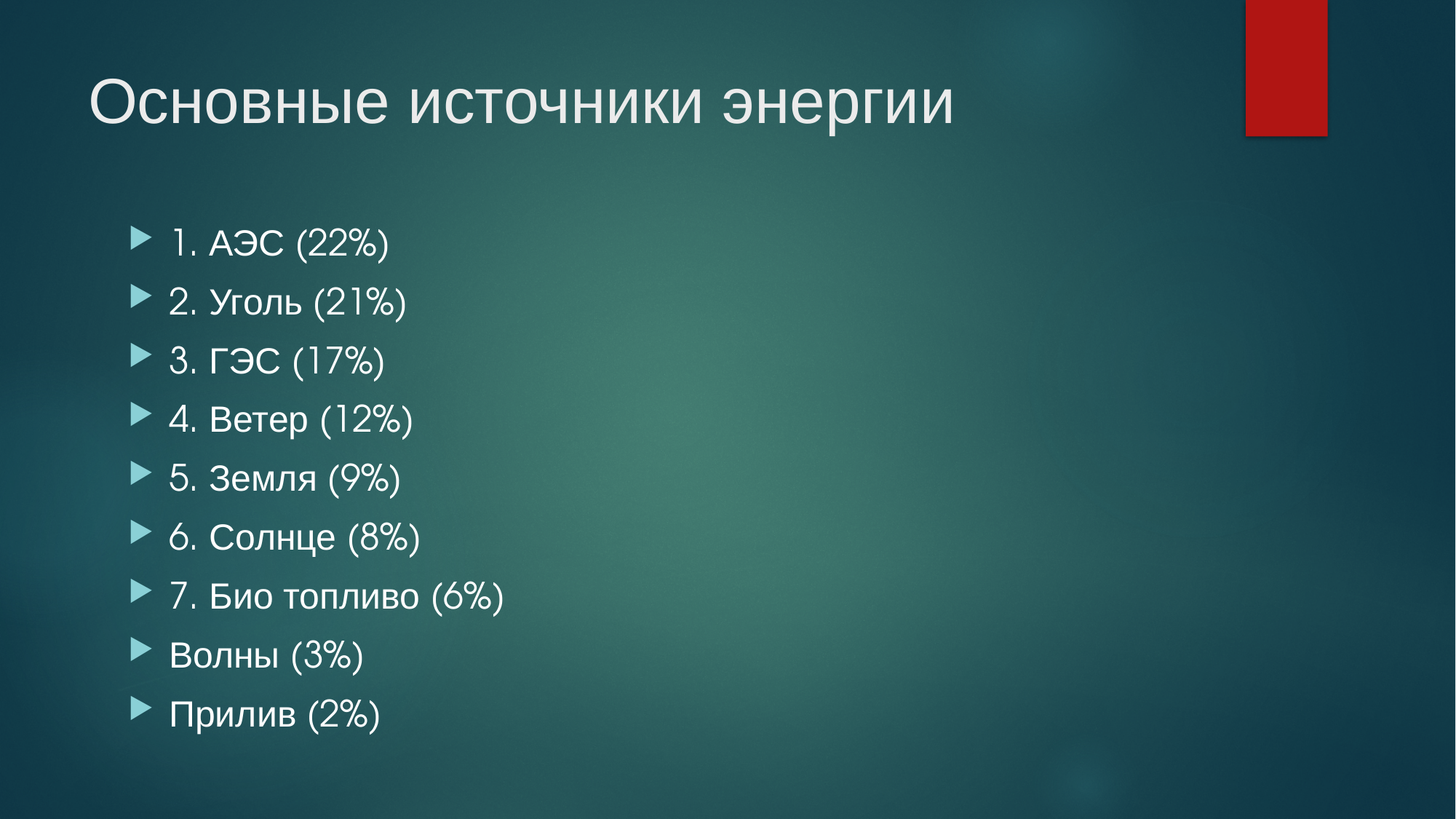

# Основные источники энергии
1. АЭС (22%)
2. Уголь (21%)
3. ГЭС (17%)
4. Ветер (12%)
5. Земля (9%)
6. Солнце (8%)
7. Био топливо (6%)
Волны (3%)
Прилив (2%)